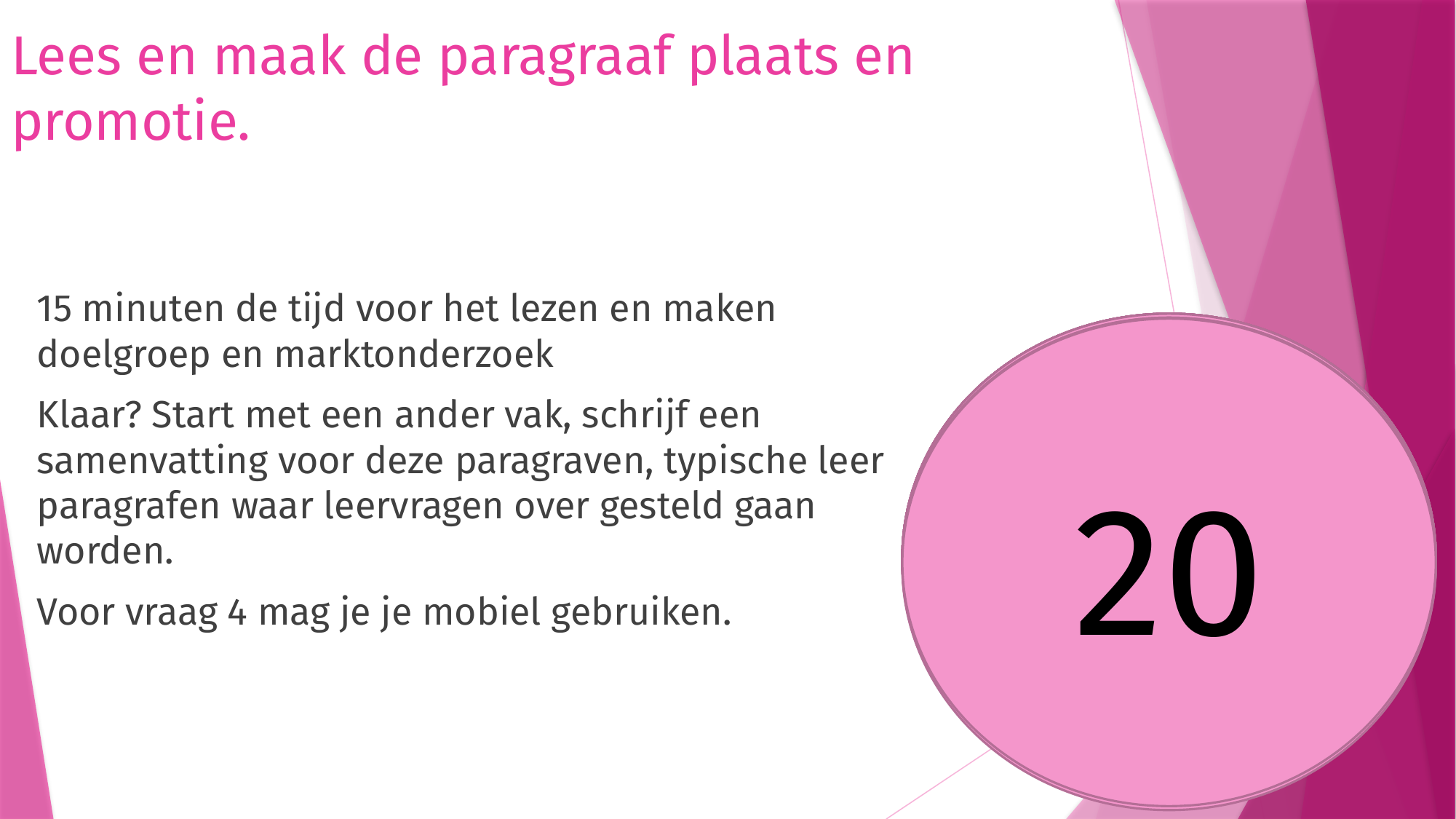

# Lees en maak de paragraaf plaats en promotie.

15 minuten de tijd voor het lezen en maken doelgroep en marktonderzoek
Klaar? Start met een ander vak, schrijf een samenvatting voor deze paragraven, typische leer paragrafen waar leervragen over gesteld gaan worden.
Voor vraag 4 mag je je mobiel gebruiken.
13
9
10
8
5
6
7
4
3
1
2
12
15
14
11
20
18
17
16
19